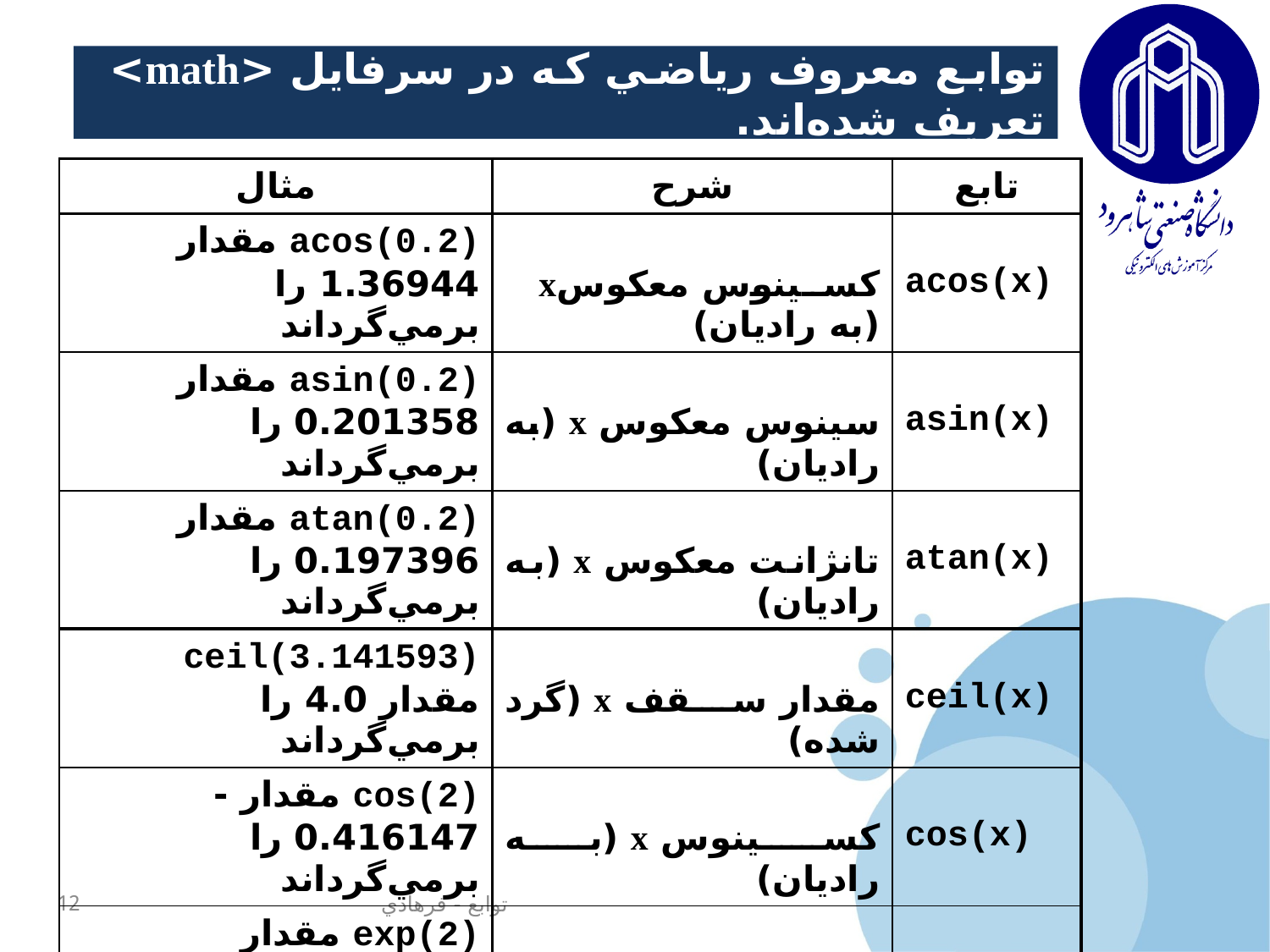

# توابع معروف رياضي كه در سرفايل <math>  تعريف شده‌اند.
| مثال | شرح | تابع |
| --- | --- | --- |
| acos(0.2) مقدار 1.36944 را برمي‌گرداند | کسينوس معکوسx (به راديان) | acos(x) |
| asin(0.2) مقدار 0.201358 را برمي‌گرداند | سينوس معکوس x (به راديان) | asin(x) |
| atan(0.2) مقدار 0.197396 را برمي‌گرداند | تانژانت معکوس x (به راديان) | atan(x) |
| ceil(3.141593) مقدار 4.0 را برمي‌گرداند | مقدار سقف x (گرد شده) | ceil(x) |
| cos(2) مقدار -0.416147 را برمي‌گرداند | کسينوس x (به راديان) | cos(x) |
| exp(2) مقدار 7.38906 را برمي‌گرداند | تابع نمايي x (در پايه e) | exp(x) |
| fabs(-2) مقدار 2.0 را برمي‌گرداند | قدر مطلق x | fabs(x) |
12
توابع - فرهادي